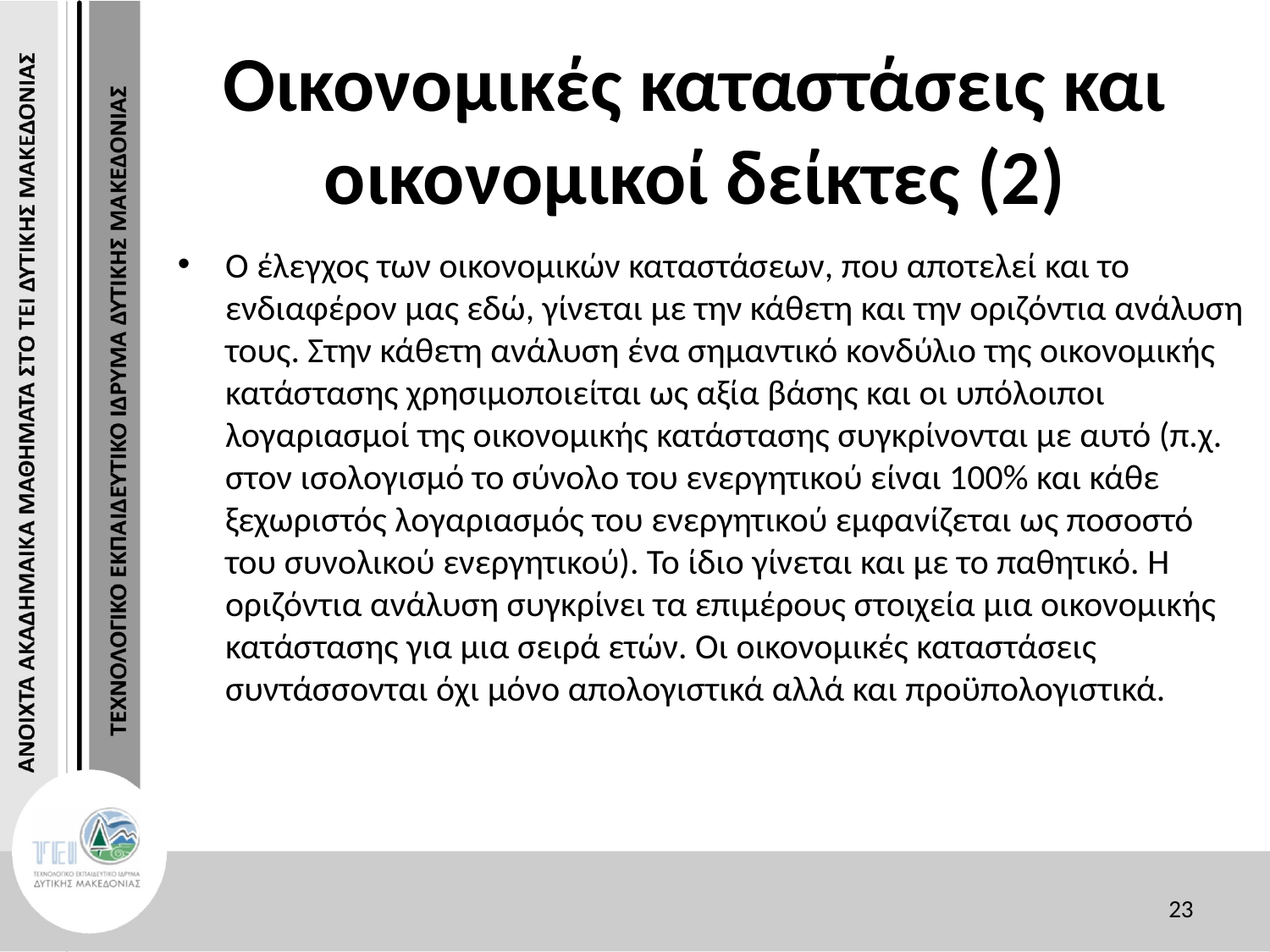

# Οικονομικές καταστάσεις και οικονομικοί δείκτες (2)
Ο έλεγχος των οικονομικών καταστάσεων, που αποτελεί και το ενδιαφέρον μας εδώ, γίνεται με την κάθετη και την οριζόντια ανάλυση τους. Στην κάθετη ανάλυση ένα σημαντικό κονδύλιο της οικονομικής κατάστασης χρησιμοποιείται ως αξία βάσης και οι υπόλοιποι λογαριασμοί της οικονομικής κατάστασης συγκρίνονται με αυτό (π.χ. στον ισολογισμό το σύνολο του ενεργητικού είναι 100% και κάθε ξεχωριστός λογαριασμός του ενεργητικού εμφανίζεται ως ποσοστό του συνολικού ενεργητικού). Το ίδιο γίνεται και με το παθητικό. Η οριζόντια ανάλυση συγκρίνει τα επιμέρους στοιχεία μια οικονομικής κατάστασης για μια σειρά ετών. Οι οικονομικές καταστάσεις συντάσσονται όχι μόνο απολογιστικά αλλά και προϋπολογιστικά.
23